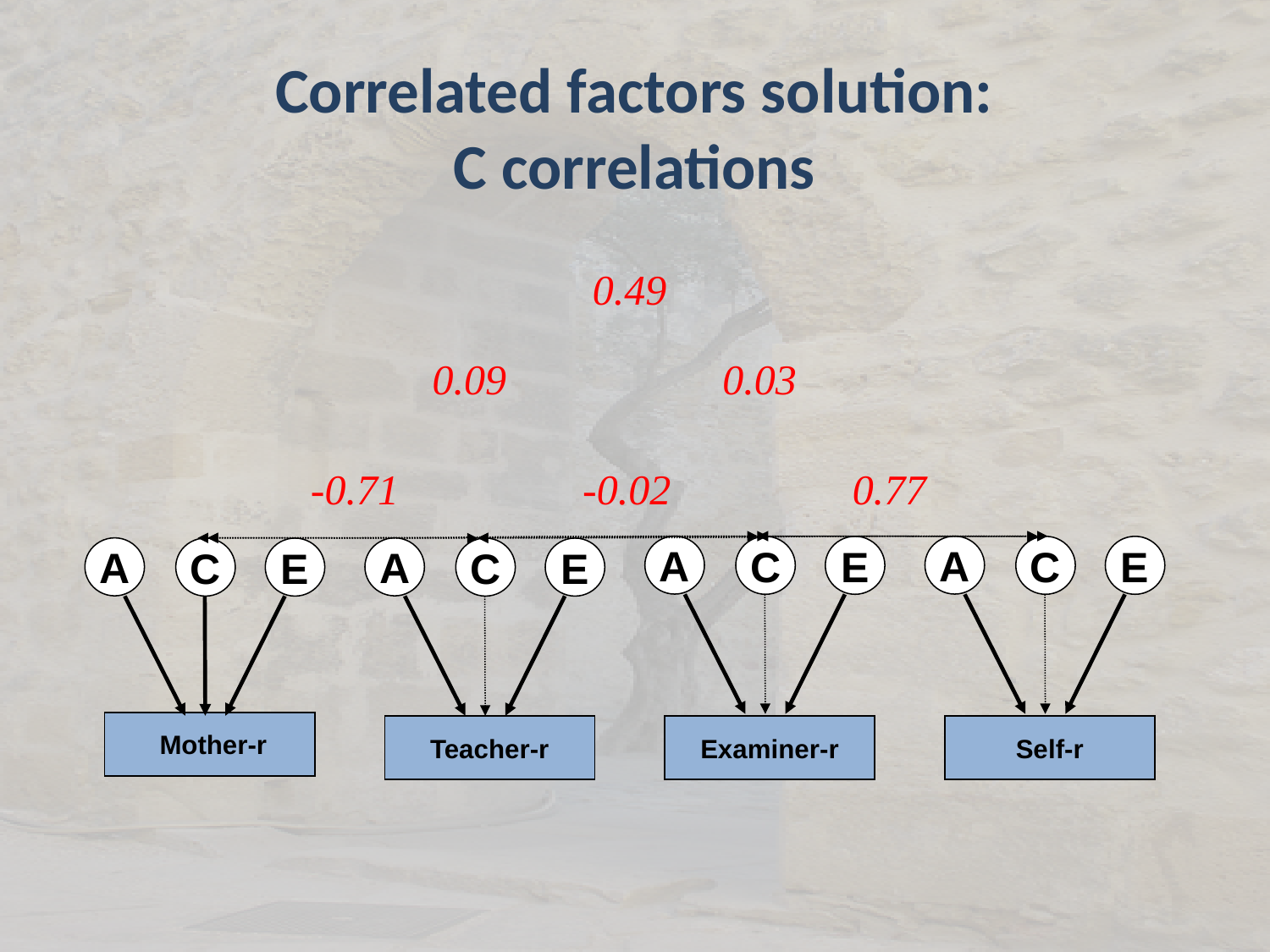

# Correlated factors solution: C correlations
0.49
0.09
0.03
-0.71
-0.02
0.77
A
A
C
E
C
E
A
A
C
E
C
E

 Mother-r
Teacher-r
Examiner-r
Self-r